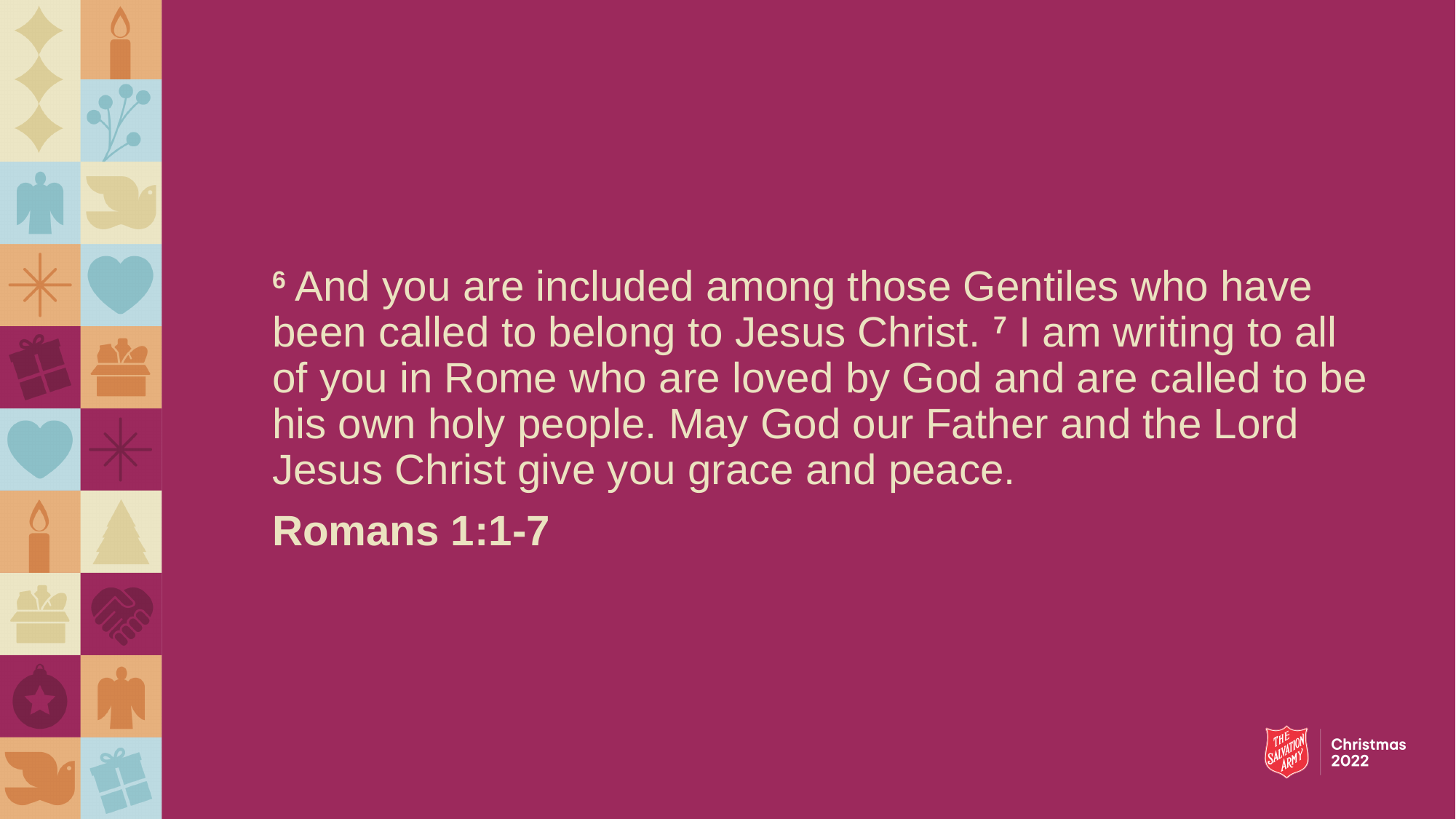

6 And you are included among those Gentiles who have been called to belong to Jesus Christ. 7 I am writing to all of you in Rome who are loved by God and are called to be his own holy people. May God our Father and the Lord Jesus Christ give you grace and peace.
Romans 1:1-7